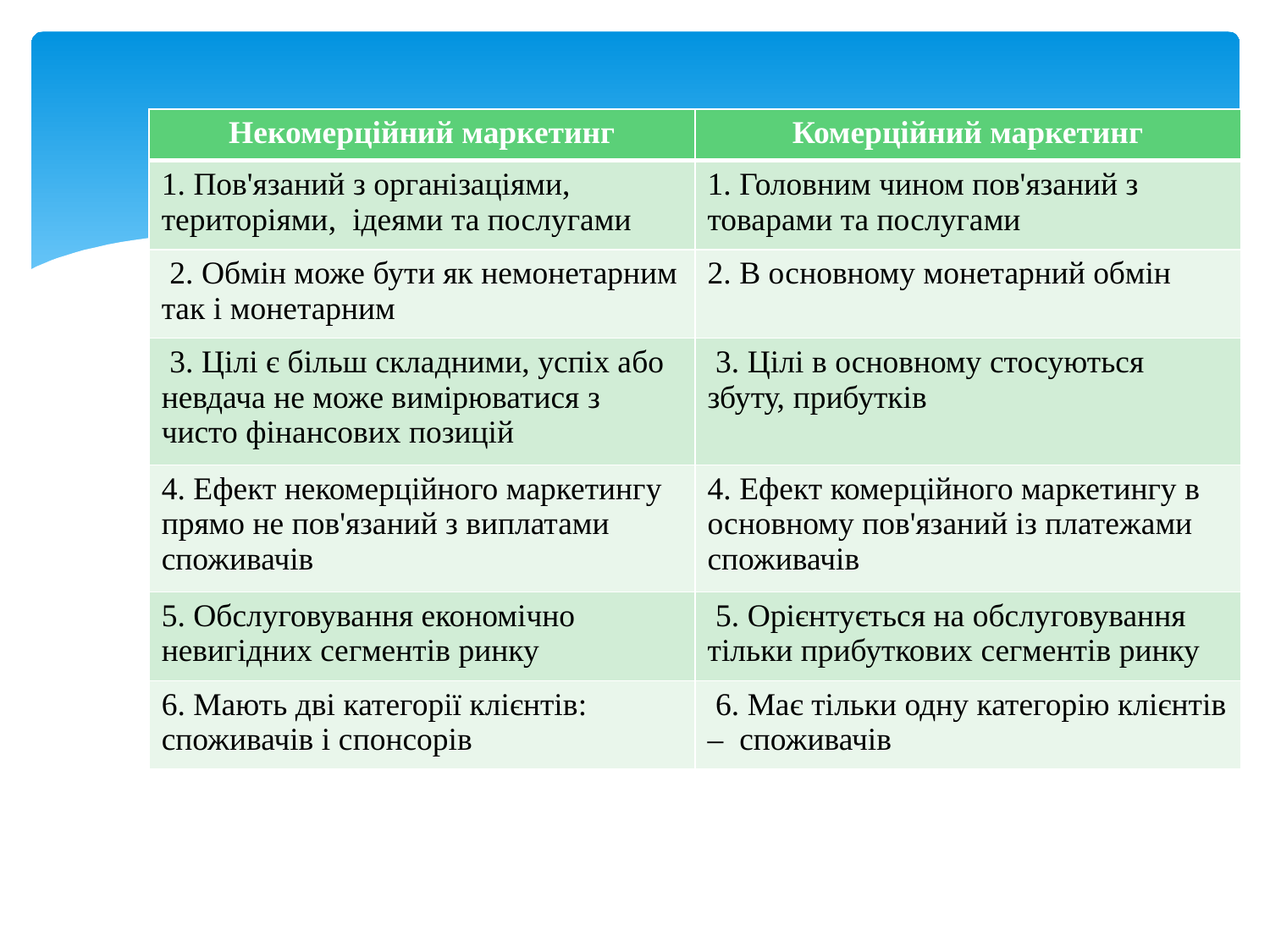

| Некомерційний маркетинг | Комерційний маркетинг |
| --- | --- |
| 1. Пов'язаний з організаціями, територіями, ідеями та послугами | 1. Головним чином пов'язаний з товарами та послугами |
| 2. Обмін може бути як немонетарним так і монетарним | 2. В основному монетарний обмін |
| 3. Цілі є більш складними, успіх або невдача не може вимірюватися з чисто фінансових позицій | 3. Цілі в основному стосуються збуту, прибутків |
| 4. Ефект некомерційного маркетингу прямо не пов'язаний з виплатами споживачів | 4. Ефект комерційного маркетингу в основному пов'язаний із платежами споживачів |
| 5. Обслуговування економічно невигідних сегментів ринку | 5. Орієнтується на обслуговування тільки прибуткових сегментів ринку |
| 6. Мають дві категорії клієнтів: споживачів і спонсорів | 6. Має тільки одну категорію клієнтів – споживачів |